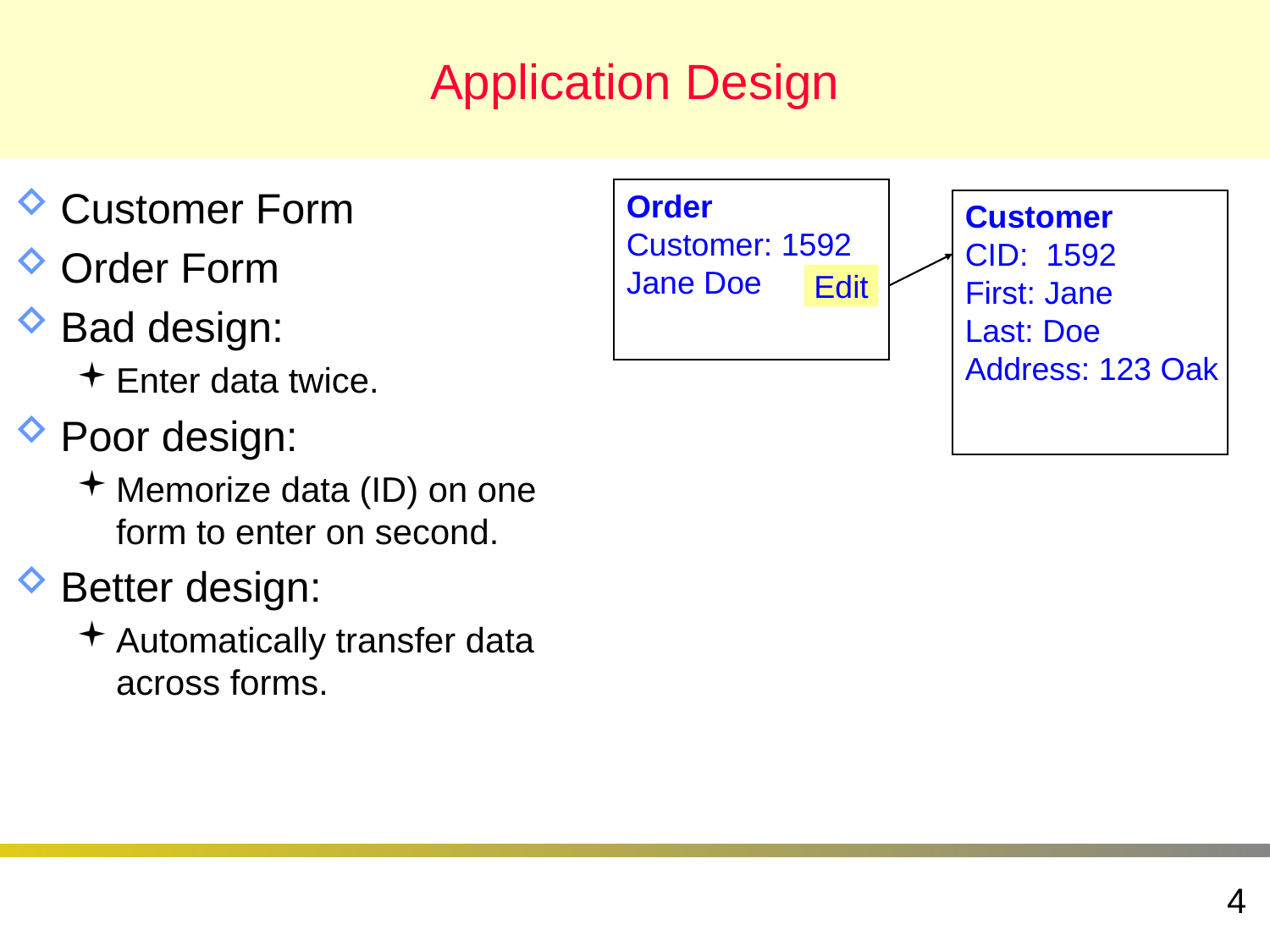

# Application Design
Customer Form
Order Form
Bad design:
Enter data twice.
Poor design:
Memorize data (ID) on one form to enter on second.
Better design:
Automatically transfer data across forms.

Order
Customer: 1592
Jane Doe
Customer
CID:  1592
First: Jane
Last: Doe
Address: 123 Oak

Edit
4